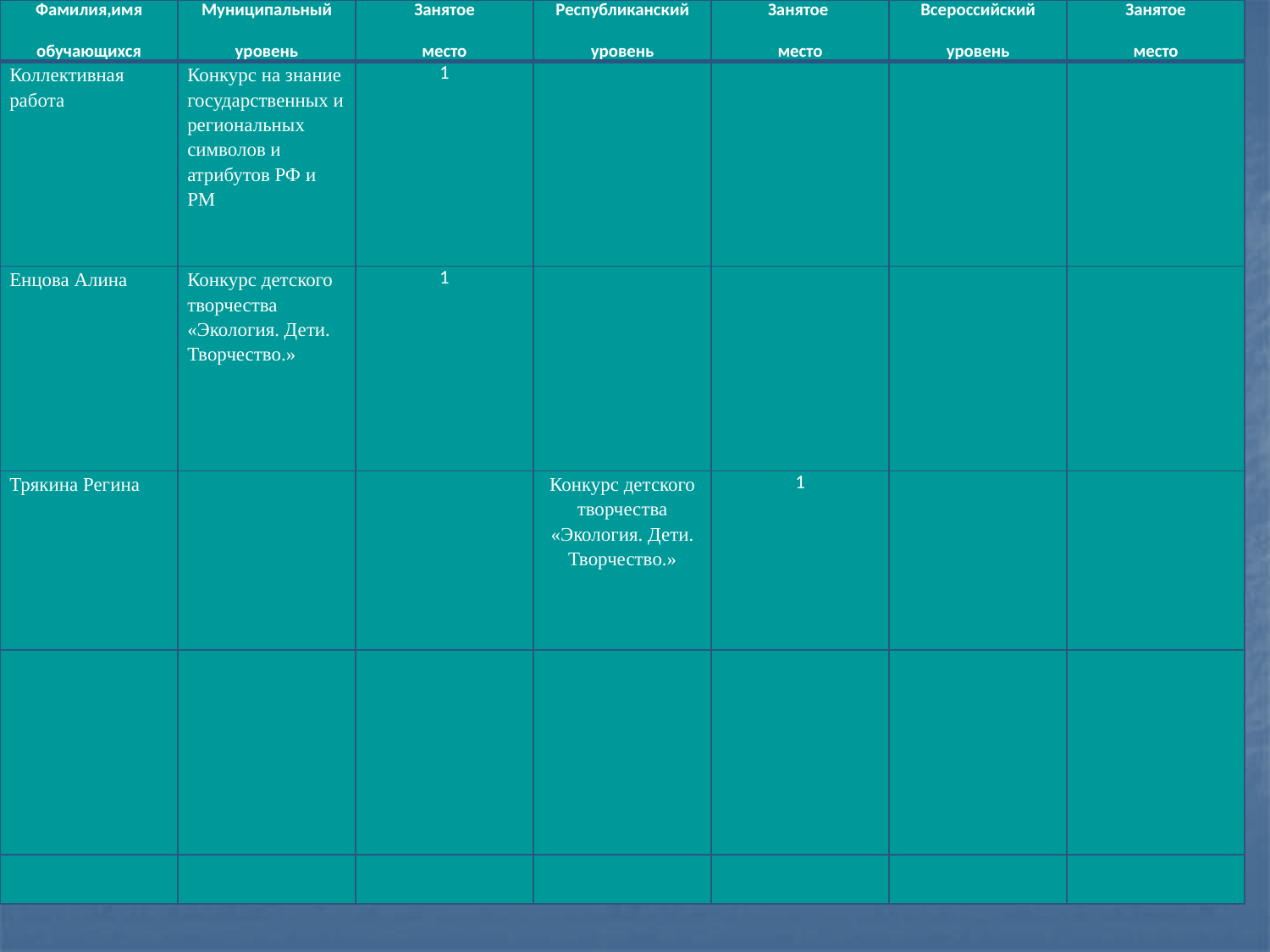

| Фамилия,имя обучающихся | Муниципальный уровень | Занятое место | Республиканский уровень | Занятое место | Всероссийский уровень | Занятое место |
| --- | --- | --- | --- | --- | --- | --- |
| Коллективная работа | Конкурс на знание государственных и региональных символов и атрибутов РФ и РМ | 1 |  |  |  |  |
| Енцова Алина | Конкурс детского творчества «Экология. Дети. Творчество.» | 1 |  |  |  |  |
| Трякина Регина |  |  | Конкурс детского творчества «Экология. Дети. Творчество.» | 1 |  |  |
|  |  |  |  |  |  |  |
|  |  |  |  |  |  |  |